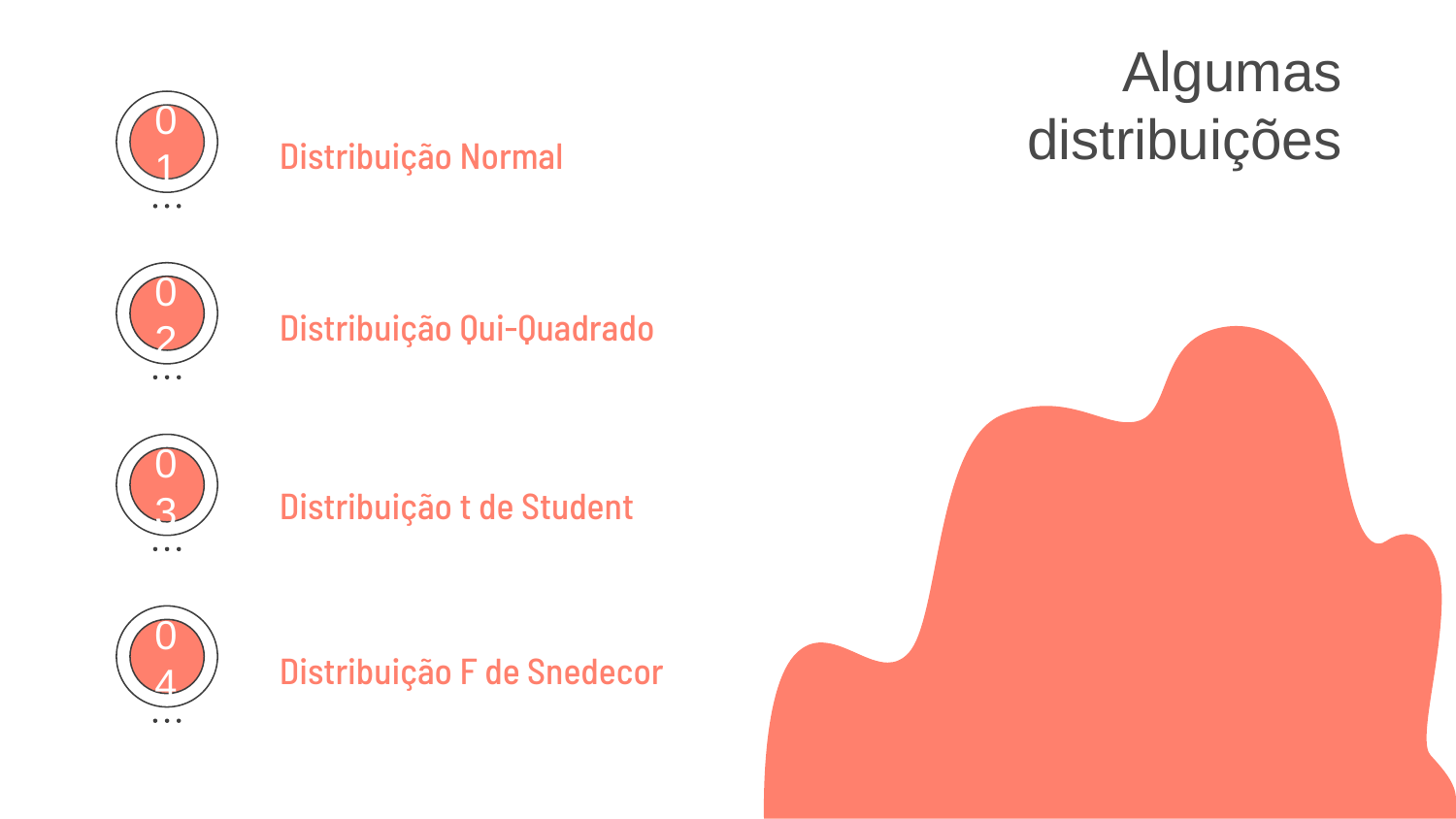

# Algumas distribuições

Distribuição Normal
01

Distribuição Qui-Quadrado
02

03
Distribuição t de Student

Distribuição F de Snedecor
04